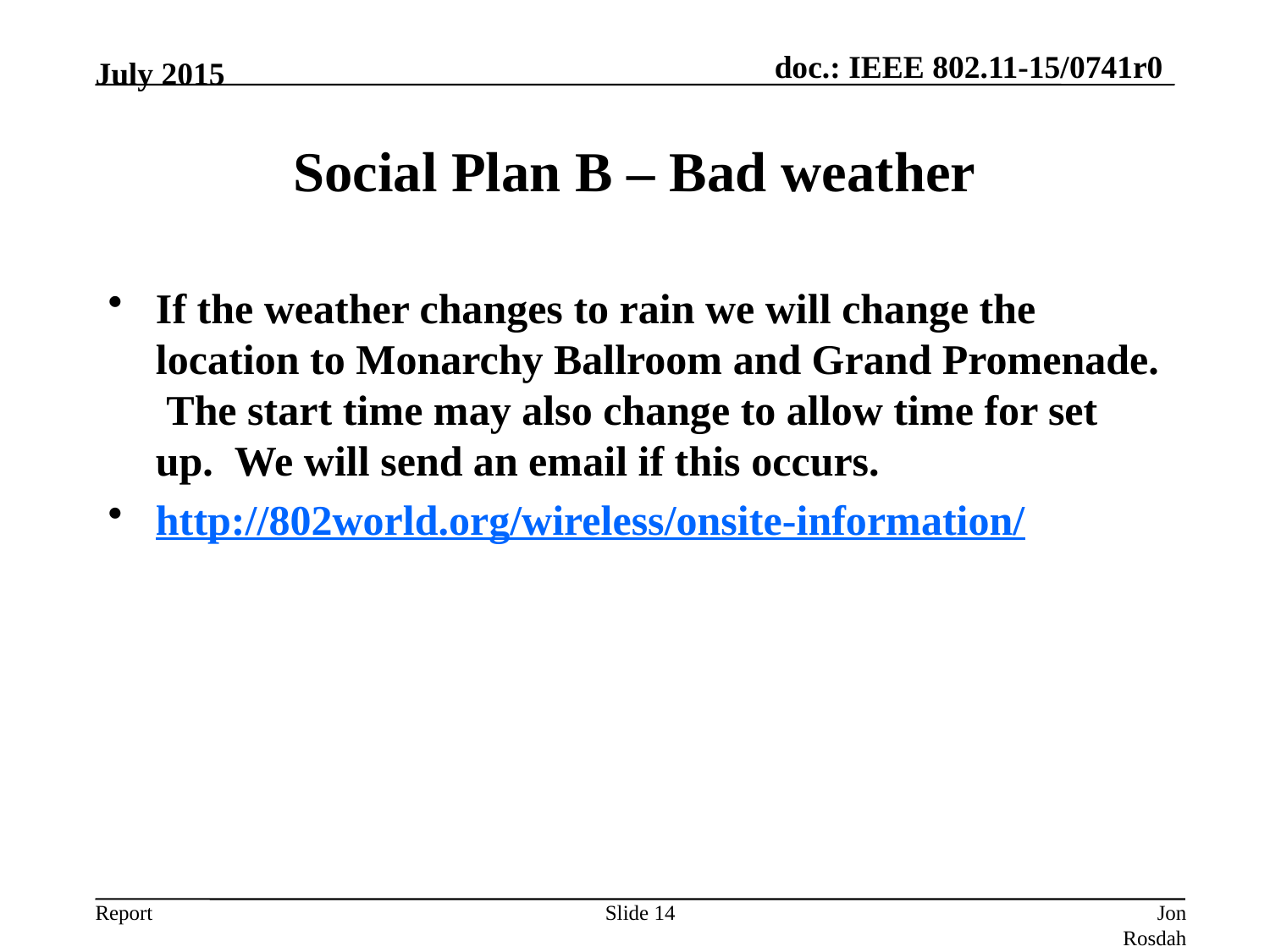

July 2015
# Social Plan B – Bad weather
If the weather changes to rain we will change the location to Monarchy Ballroom and Grand Promenade.  The start time may also change to allow time for set up.  We will send an email if this occurs.
http://802world.org/wireless/onsite-information/

Slide 14
Jon Rosdahl (CSR)